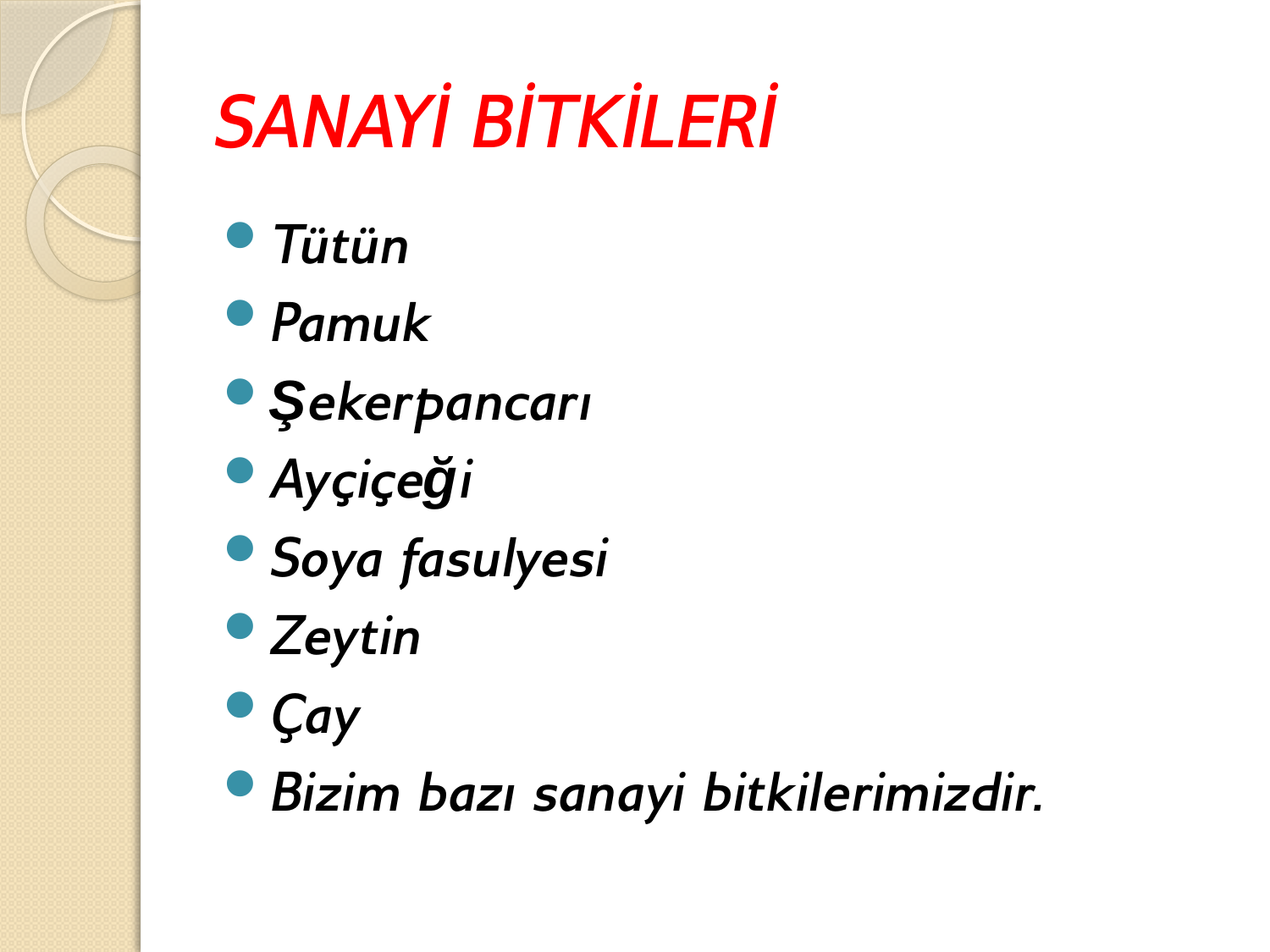

# SANAYİ BİTKİLERİ
Tütün
Pamuk
Şekerpancarı
Ayçiçeği
Soya fasulyesi
Zeytin
Çay
Bizim bazı sanayi bitkilerimizdir.